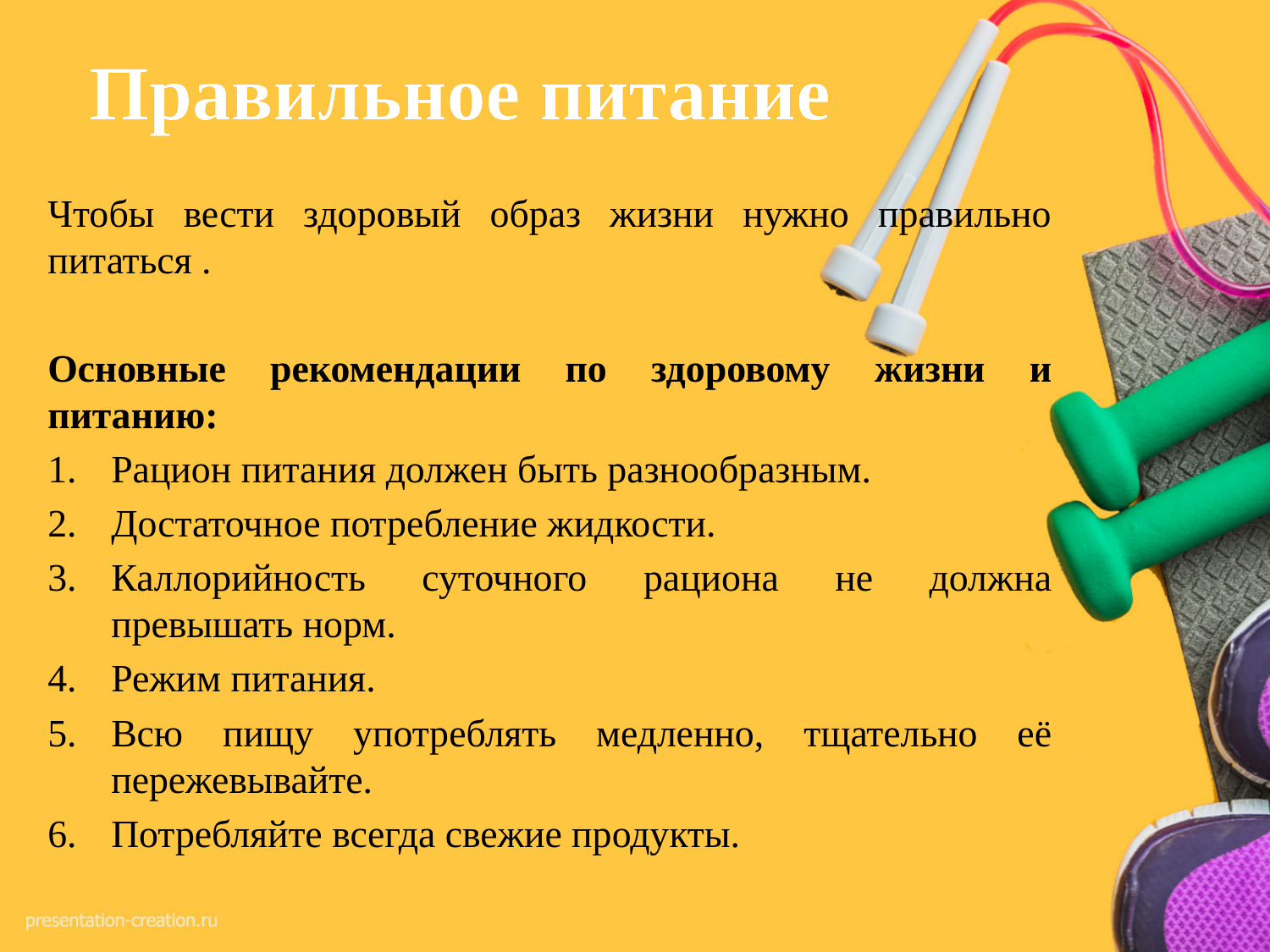

# Правильное питание
Чтобы вести здоровый образ жизни нужно правильно питаться .

Основные рекомендации по здоровому жизни и питанию:
Рацион питания должен быть разнообразным.
Достаточное потребление жидкости.
Каллорийность суточного рациона не должна превышать норм.
Режим питания.
Всю пищу употреблять медленно, тщательно её пережевывайте.
Потребляйте всегда свежие продукты.